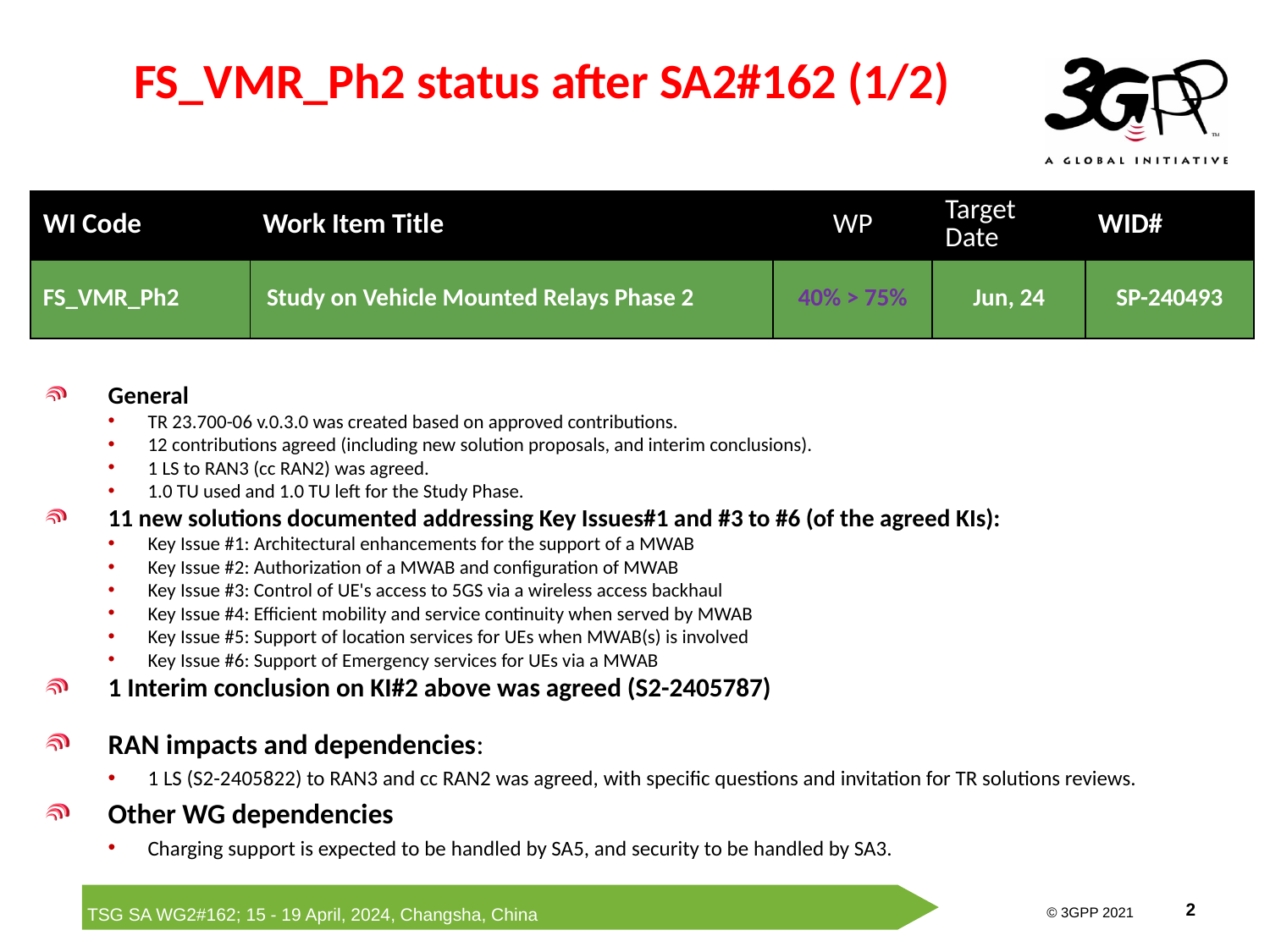

# FS_VMR_Ph2 status after SA2#162 (1/2)
| WI Code | Work Item Title | WP | Target Date | WID# |
| --- | --- | --- | --- | --- |
| FS\_VMR\_Ph2 | Study on Vehicle Mounted Relays Phase 2 | 40% > 75% | Jun, 24 | SP-240493 |
General
TR 23.700-06 v.0.3.0 was created based on approved contributions.
12 contributions agreed (including new solution proposals, and interim conclusions).
1 LS to RAN3 (cc RAN2) was agreed.
1.0 TU used and 1.0 TU left for the Study Phase.
11 new solutions documented addressing Key Issues#1 and #3 to #6 (of the agreed KIs):
Key Issue #1: Architectural enhancements for the support of a MWAB
Key Issue #2: Authorization of a MWAB and configuration of MWAB
Key Issue #3: Control of UE's access to 5GS via a wireless access backhaul
Key Issue #4: Efficient mobility and service continuity when served by MWAB
Key Issue #5: Support of location services for UEs when MWAB(s) is involved
Key Issue #6: Support of Emergency services for UEs via a MWAB
1 Interim conclusion on KI#2 above was agreed (S2-2405787)

RAN impacts and dependencies:
1 LS (S2-2405822) to RAN3 and cc RAN2 was agreed, with specific questions and invitation for TR solutions reviews.
Other WG dependencies
Charging support is expected to be handled by SA5, and security to be handled by SA3.